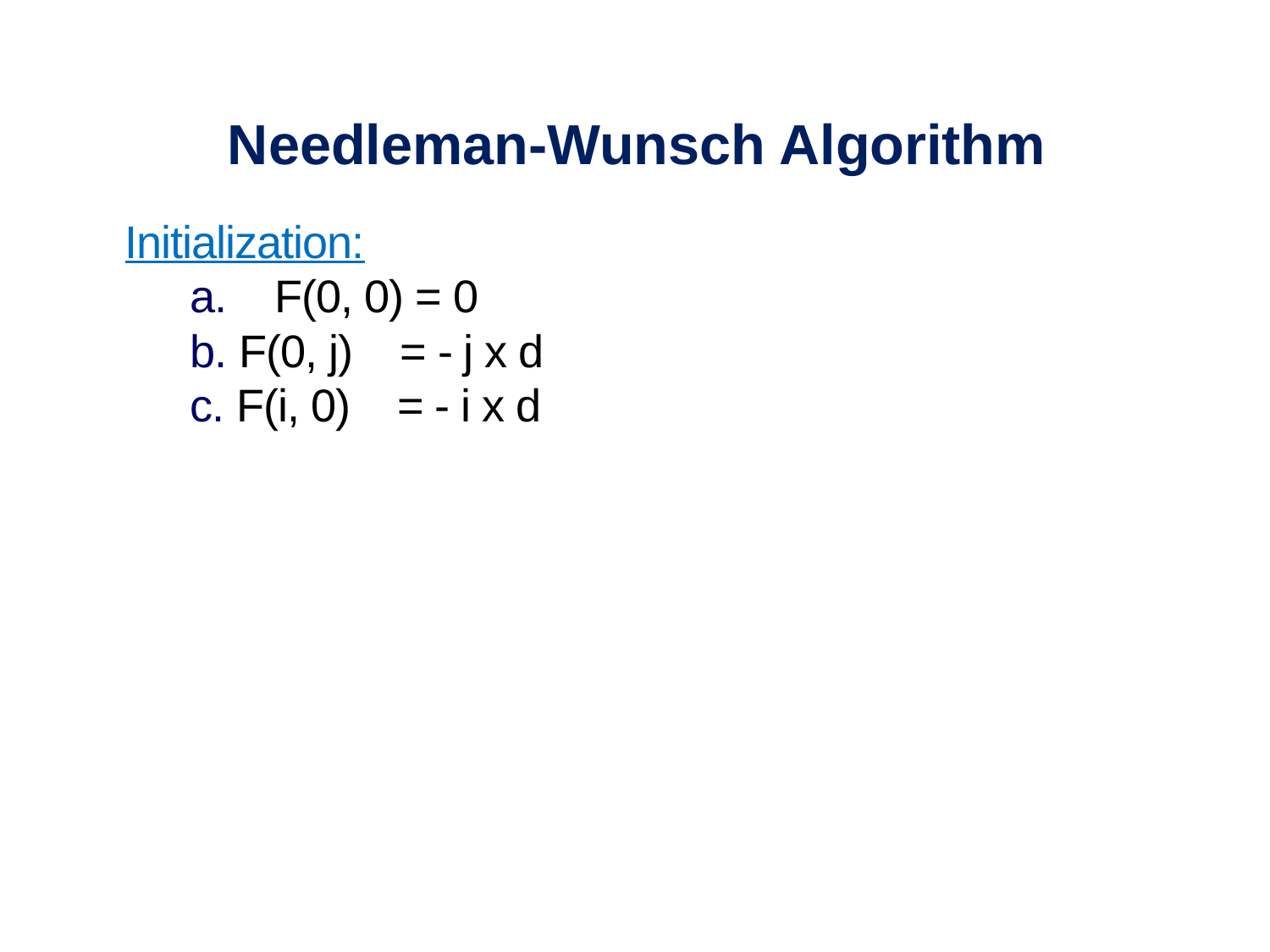

Needleman-Wunsch Algorithm
Initialization:
a.    F(0, 0) = 0
b. F(0, j)    = - j x d
c. F(i, 0)    = - i x d